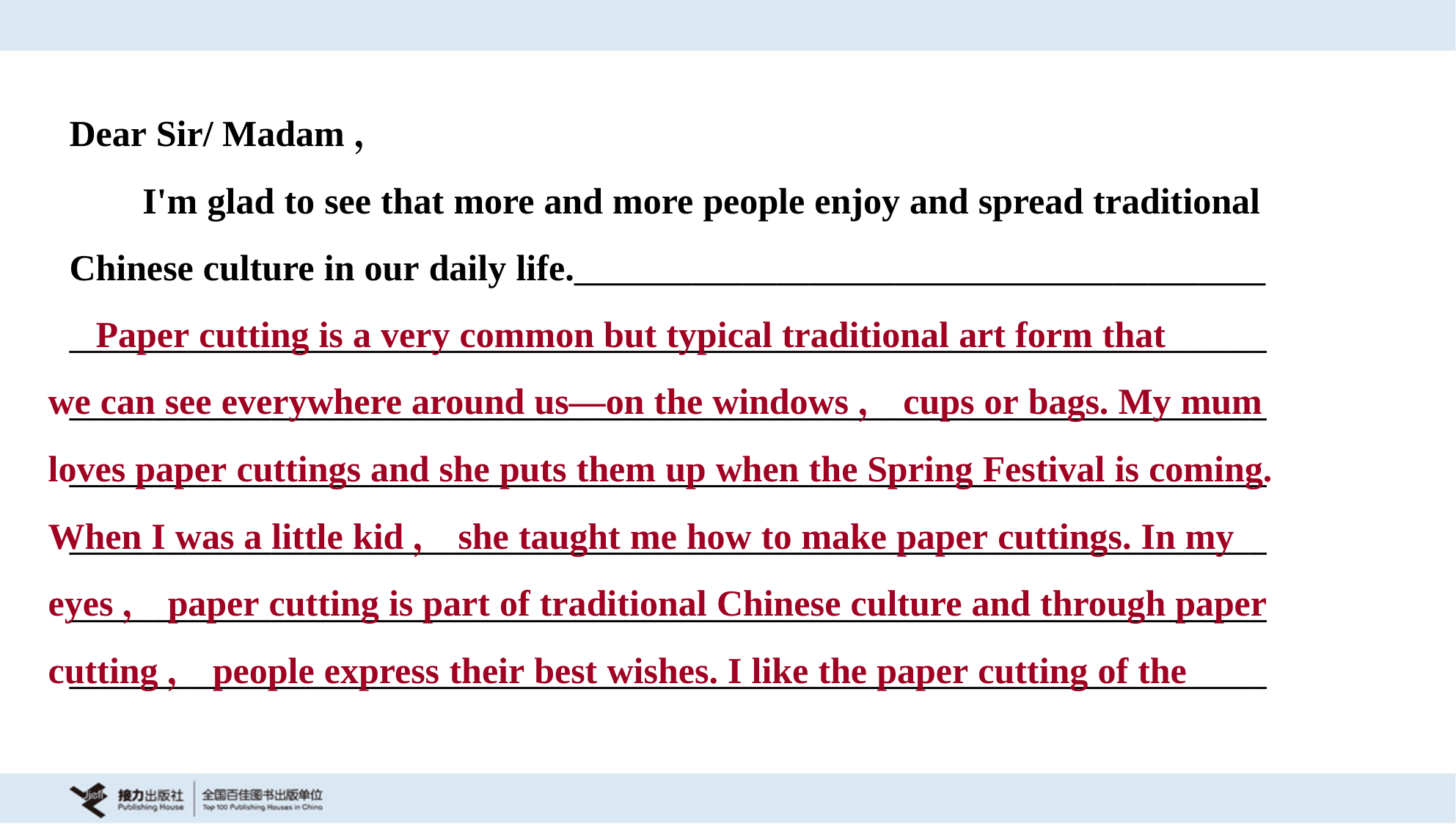

Dear Sir/ Madam，
        I'm glad to see that more and more people enjoy and spread traditional
Chinese culture in our daily life._________________________________________
_______________________________________________________________________
_______________________________________________________________________
_______________________________________________________________________
_______________________________________________________________________
_______________________________________________________________________
_______________________________________________________________________

     Paper cutting is a very common but typical traditional art form that
we can see everywhere around us—on the windows，cups or bags. My mum
loves paper cuttings and she puts them up when the Spring Festival is coming.
When I was a little kid，she taught me how to make paper cuttings. In my
eyes，paper cutting is part of traditional Chinese culture and through paper
cutting，people express their best wishes. I like the paper cutting of the